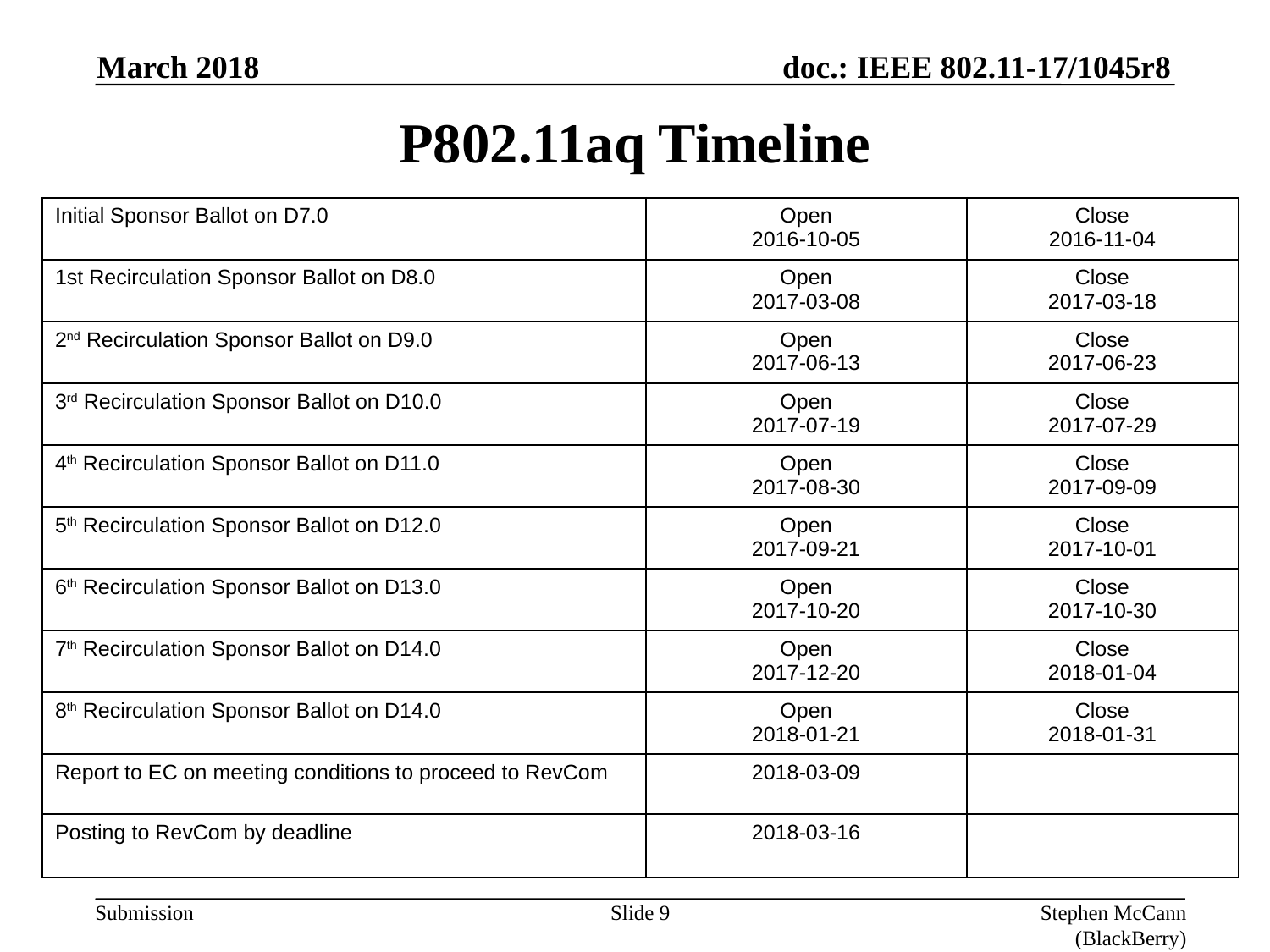

March 2018
# P802.11aq Timeline
| Initial Sponsor Ballot on D7.0 | Open 2016-10-05 | Close 2016-11-04 |
| --- | --- | --- |
| 1st Recirculation Sponsor Ballot on D8.0 | Open 2017-03-08 | Close 2017-03-18 |
| 2nd Recirculation Sponsor Ballot on D9.0 | Open 2017-06-13 | Close 2017-06-23 |
| 3rd Recirculation Sponsor Ballot on D10.0 | Open 2017-07-19 | Close 2017-07-29 |
| 4th Recirculation Sponsor Ballot on D11.0 | Open 2017-08-30 | Close 2017-09-09 |
| 5th Recirculation Sponsor Ballot on D12.0 | Open 2017-09-21 | Close 2017-10-01 |
| 6th Recirculation Sponsor Ballot on D13.0 | Open 2017-10-20 | Close 2017-10-30 |
| 7th Recirculation Sponsor Ballot on D14.0 | Open 2017-12-20 | Close 2018-01-04 |
| 8th Recirculation Sponsor Ballot on D14.0 | Open 2018-01-21 | Close 2018-01-31 |
| Report to EC on meeting conditions to proceed to RevCom | 2018-03-09 |  |
| Posting to RevCom by deadline | 2018-03-16 |  |
Slide 9
Stephen McCann (BlackBerry)